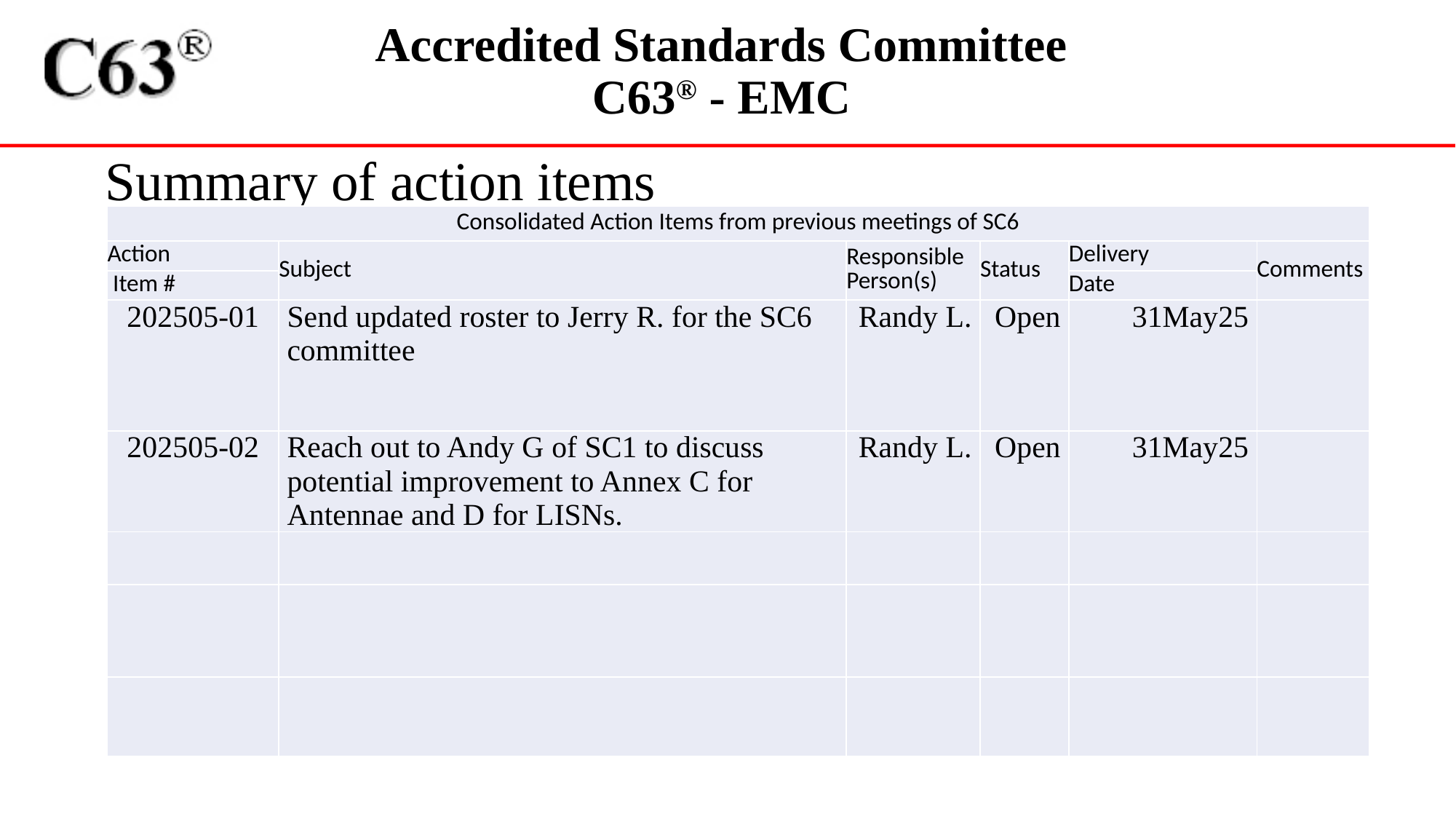

Summary of action items
| Consolidated Action Items from previous meetings of SC6 |  |  |  |  |  |
| --- | --- | --- | --- | --- | --- |
| Action | Subject | Responsible Person(s) | Status | Delivery | Comments |
| Item # |  |  |  | Date |  |
| 202505-01 | Send updated roster to Jerry R. for the SC6 committee | Randy L. | Open | 31May25 |  |
| 202505-02 | Reach out to Andy G of SC1 to discuss potential improvement to Annex C for Antennae and D for LISNs. | Randy L. | Open | 31May25 |  |
|  |  |  |  |  |  |
|  |  |  |  |  |  |
|  |  |  |  |  |  |